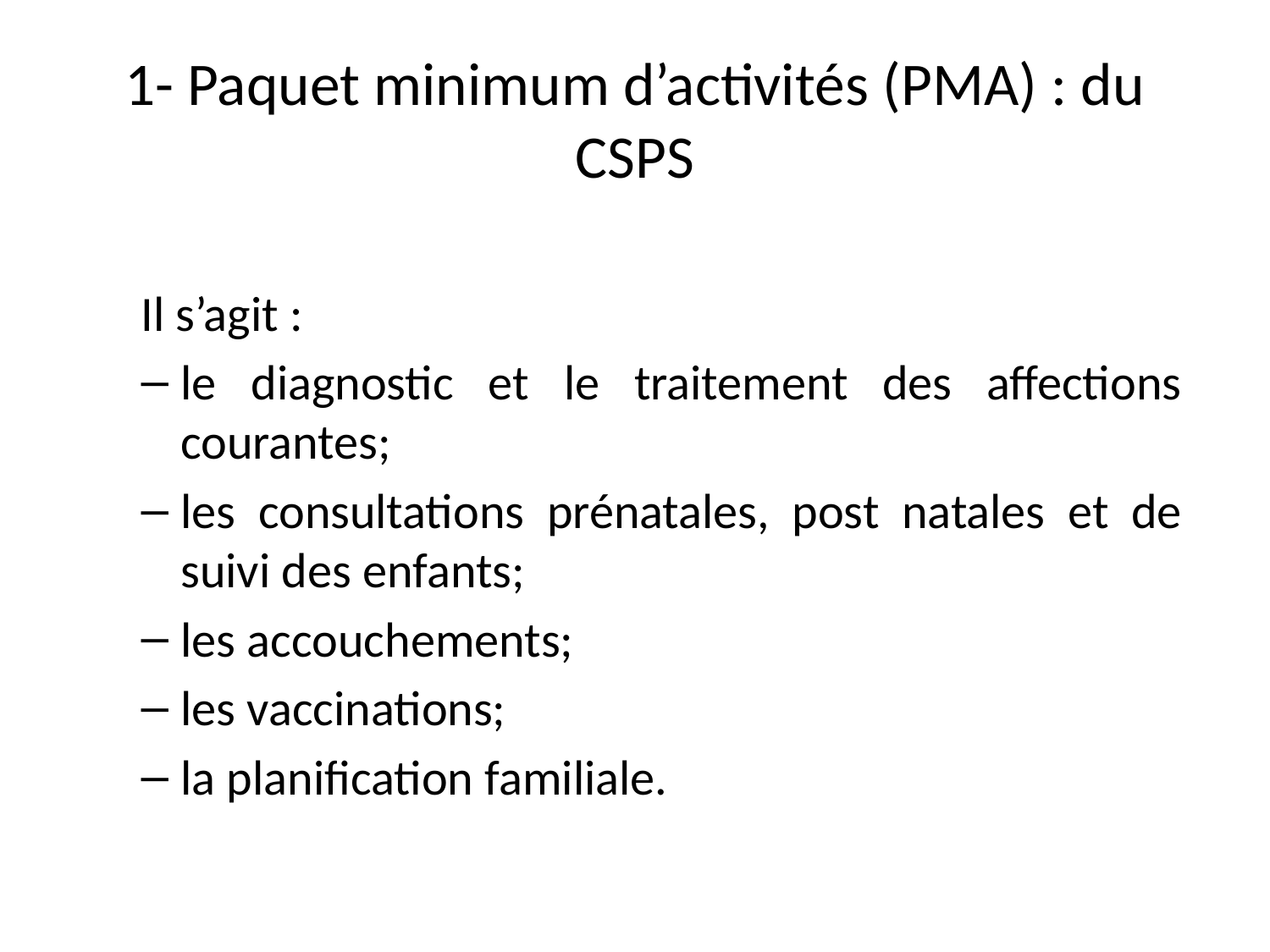

# 1- Paquet minimum d’activités (PMA) : du CSPS

Il s’agit :
le diagnostic et le traitement des affections courantes;
les consultations prénatales, post natales et de suivi des enfants;
les accouchements;
les vaccinations;
la planification familiale.